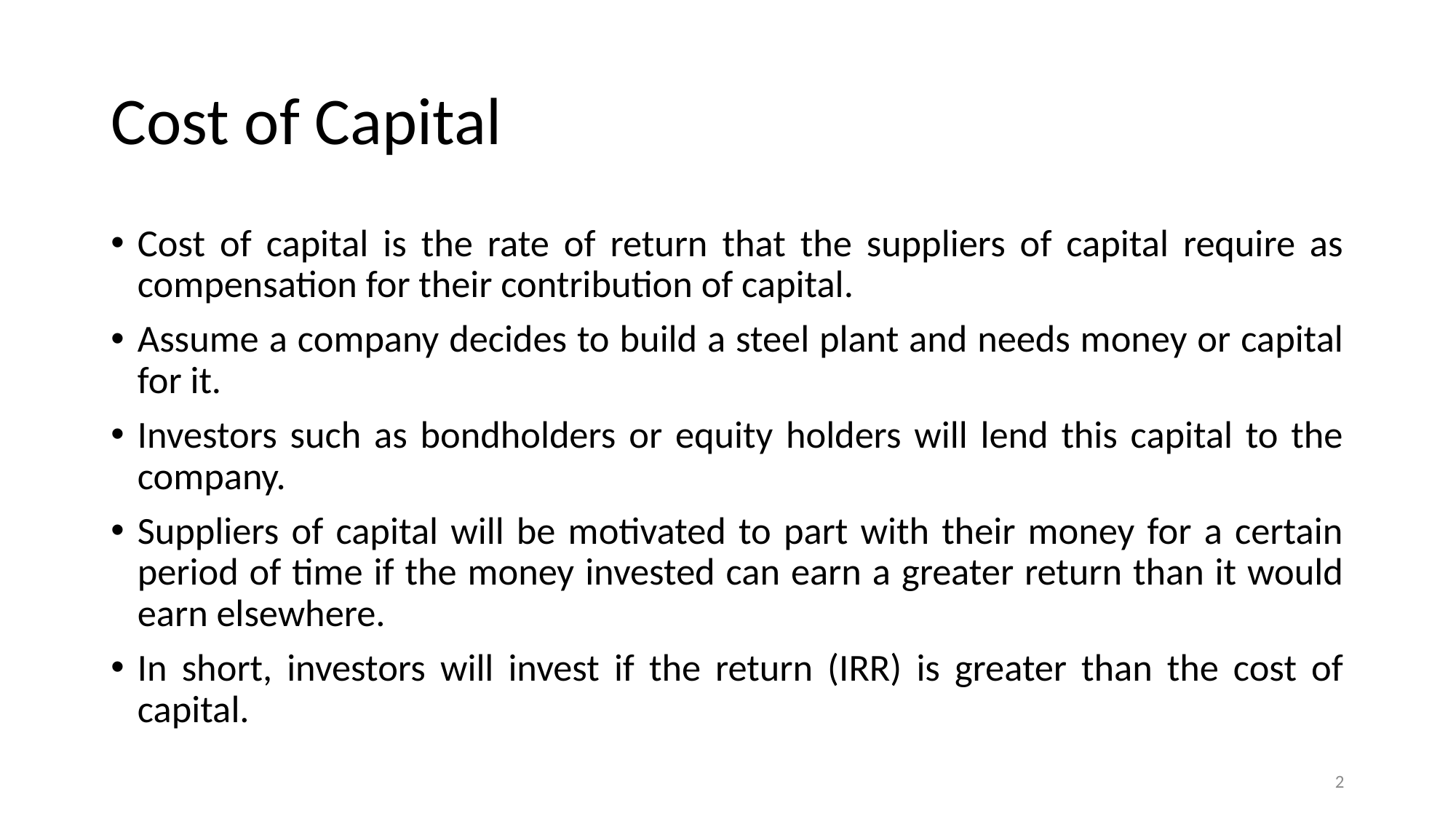

# Cost of Capital
Cost of capital is the rate of return that the suppliers of capital require as compensation for their contribution of capital.
Assume a company decides to build a steel plant and needs money or capital for it.
Investors such as bondholders or equity holders will lend this capital to the company.
Suppliers of capital will be motivated to part with their money for a certain period of time if the money invested can earn a greater return than it would earn elsewhere.
In short, investors will invest if the return (IRR) is greater than the cost of capital.
2